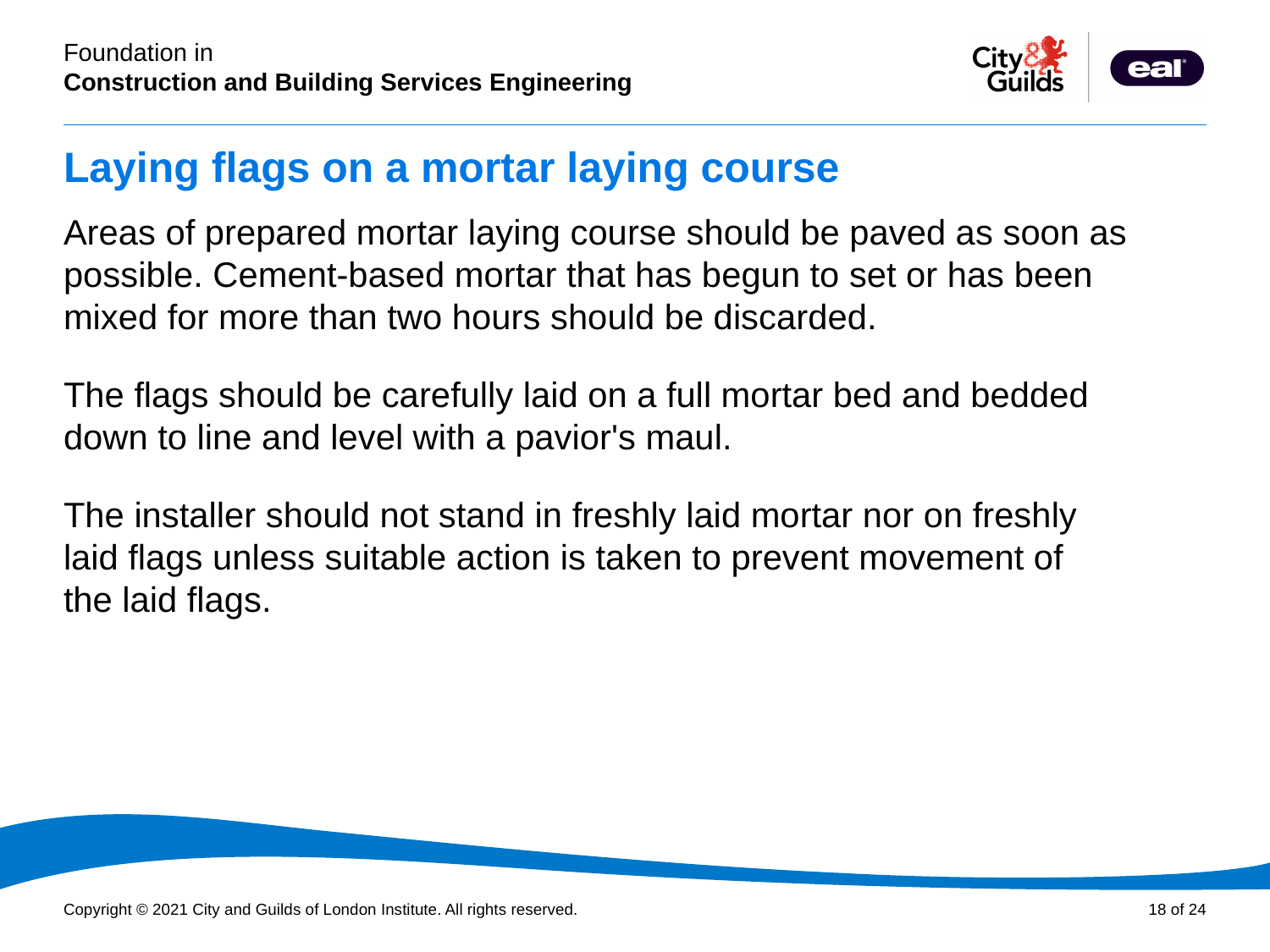

# Laying flags on a mortar laying course
Areas of prepared mortar laying course should be paved as soon as possible. Cement-based mortar that has begun to set or has been mixed for more than two hours should be discarded.
The flags should be carefully laid on a full mortar bed and bedded down to line and level with a pavior's maul.
The installer should not stand in freshly laid mortar nor on freshly
laid flags unless suitable action is taken to prevent movement of
the laid flags.